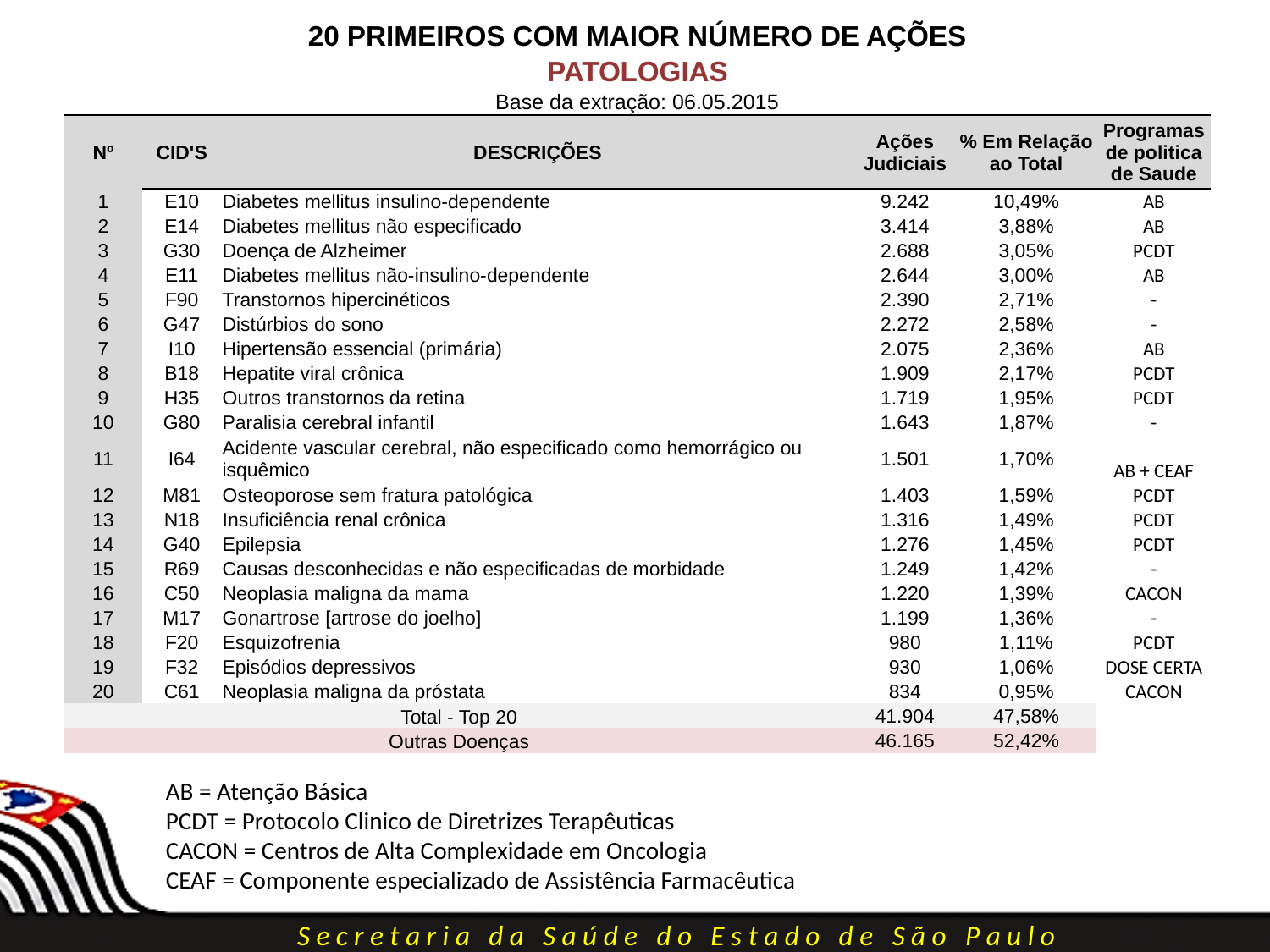

| 20 PRIMEIROS COM MAIOR NÚMERO DE AÇÕES |  |  |  |  |  |
| --- | --- | --- | --- | --- | --- |
| PATOLOGIAS |  |  |  |  |  |
| Base da extração: 06.05.2015 |  |  |  |  |  |
| Nº | CID'S | DESCRIÇÕES | Ações Judiciais | % Em Relação ao Total | Programas de politica de Saude |
| 1 | E10 | Diabetes mellitus insulino-dependente | 9.242 | 10,49% | AB |
| 2 | E14 | Diabetes mellitus não especificado | 3.414 | 3,88% | AB |
| 3 | G30 | Doença de Alzheimer | 2.688 | 3,05% | PCDT |
| 4 | E11 | Diabetes mellitus não-insulino-dependente | 2.644 | 3,00% | AB |
| 5 | F90 | Transtornos hipercinéticos | 2.390 | 2,71% | - |
| 6 | G47 | Distúrbios do sono | 2.272 | 2,58% | - |
| 7 | I10 | Hipertensão essencial (primária) | 2.075 | 2,36% | AB |
| 8 | B18 | Hepatite viral crônica | 1.909 | 2,17% | PCDT |
| 9 | H35 | Outros transtornos da retina | 1.719 | 1,95% | PCDT |
| 10 | G80 | Paralisia cerebral infantil | 1.643 | 1,87% | - |
| 11 | I64 | Acidente vascular cerebral, não especificado como hemorrágico ou isquêmico | 1.501 | 1,70% | AB + CEAF |
| 12 | M81 | Osteoporose sem fratura patológica | 1.403 | 1,59% | PCDT |
| 13 | N18 | Insuficiência renal crônica | 1.316 | 1,49% | PCDT |
| 14 | G40 | Epilepsia | 1.276 | 1,45% | PCDT |
| 15 | R69 | Causas desconhecidas e não especificadas de morbidade | 1.249 | 1,42% | - |
| 16 | C50 | Neoplasia maligna da mama | 1.220 | 1,39% | CACON |
| 17 | M17 | Gonartrose [artrose do joelho] | 1.199 | 1,36% | - |
| 18 | F20 | Esquizofrenia | 980 | 1,11% | PCDT |
| 19 | F32 | Episódios depressivos | 930 | 1,06% | DOSE CERTA |
| 20 | C61 | Neoplasia maligna da próstata | 834 | 0,95% | CACON |
| Total - Top 20 |  |  | 41.904 | 47,58% |  |
| Outras Doenças |  |  | 46.165 | 52,42% |  |

AB = Atenção Básica
PCDT = Protocolo Clinico de Diretrizes Terapêuticas
CACON = Centros de Alta Complexidade em Oncologia
CEAF = Componente especializado de Assistência Farmacêutica
S e c r e t a r i a   d a   S a ú d e   d o   E s t a d o   d e   S ã o   P a u l o